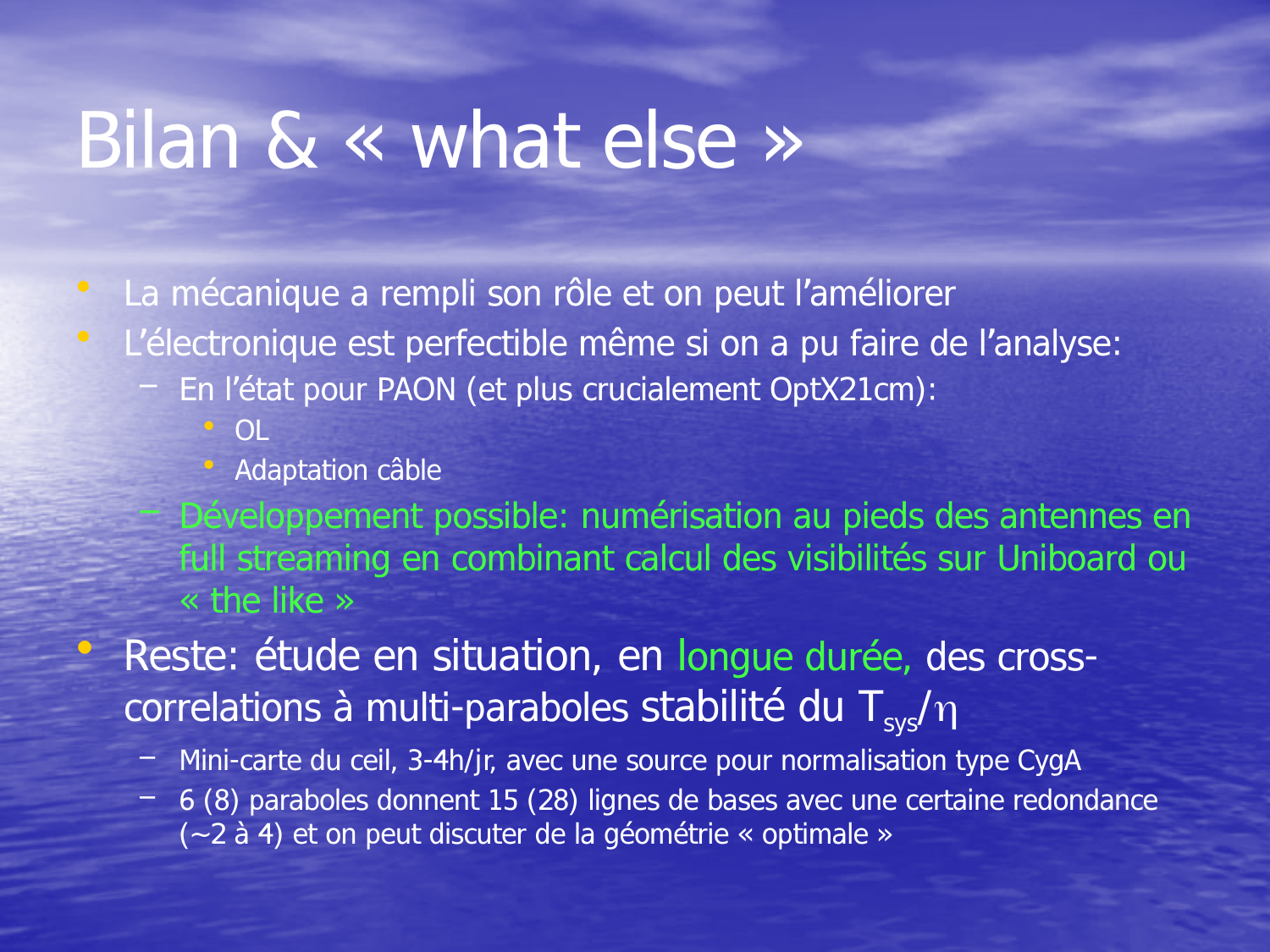

# Bilan & « what else »
La mécanique a rempli son rôle et on peut l’améliorer
L’électronique est perfectible même si on a pu faire de l’analyse:
En l’état pour PAON (et plus crucialement OptX21cm):
OL
Adaptation câble
Développement possible: numérisation au pieds des antennes en full streaming en combinant calcul des visibilités sur Uniboard ou « the like »
Reste: étude en situation, en longue durée, des cross-correlations à multi-paraboles stabilité du Tsys/η
Mini-carte du ceil, 3-4h/jr, avec une source pour normalisation type CygA
6 (8) paraboles donnent 15 (28) lignes de bases avec une certaine redondance (~2 à 4) et on peut discuter de la géométrie « optimale »